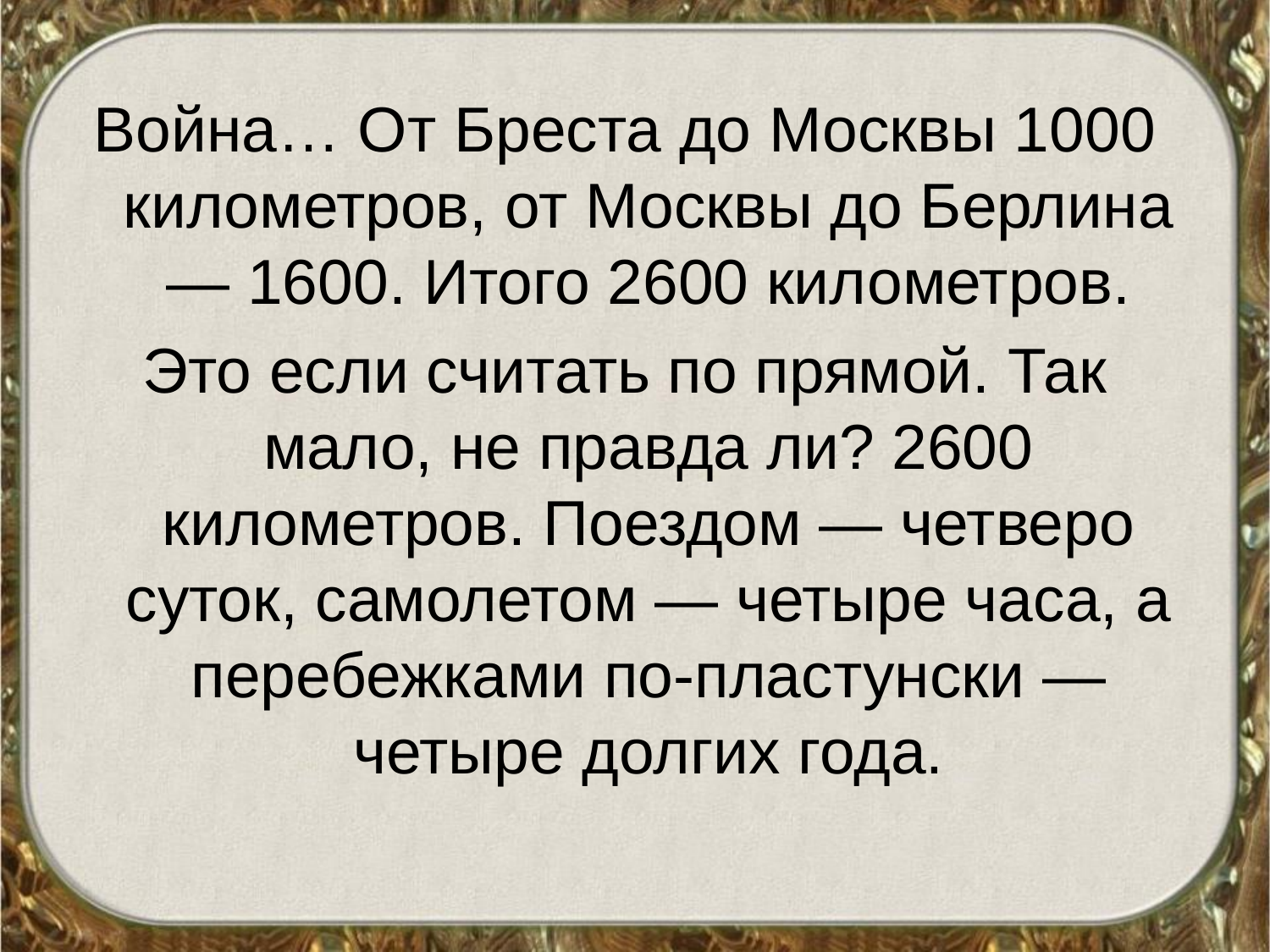

Война… От Бреста до Москвы 1000 километров, от Москвы до Берлина — 1600. Итого 2600 километров.
Это если считать по прямой. Так мало, не правда ли? 2600 километров. Поездом — четверо суток, самолетом — четыре часа, а перебежками по-пластунски — четыре долгих года.